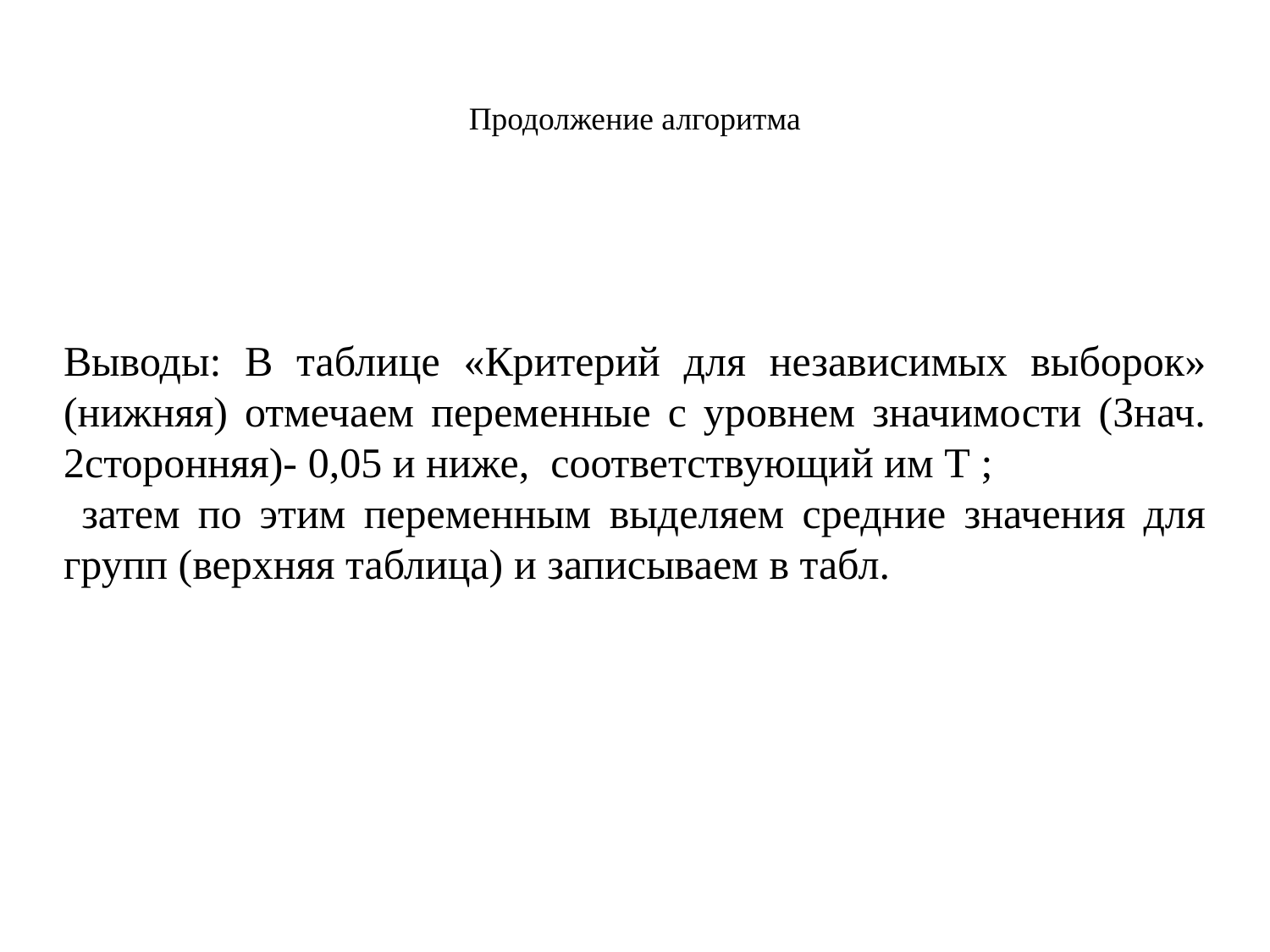

# Продолжение алгоритма
Выводы: В таблице «Критерий для независимых выборок» (нижняя) отмечаем переменные с уровнем значимости (Знач. 2сторонняя)- 0,05 и ниже,  соответствующий им T ;
 затем по этим переменным выделяем средние значения для групп (верхняя таблица) и записываем в табл.